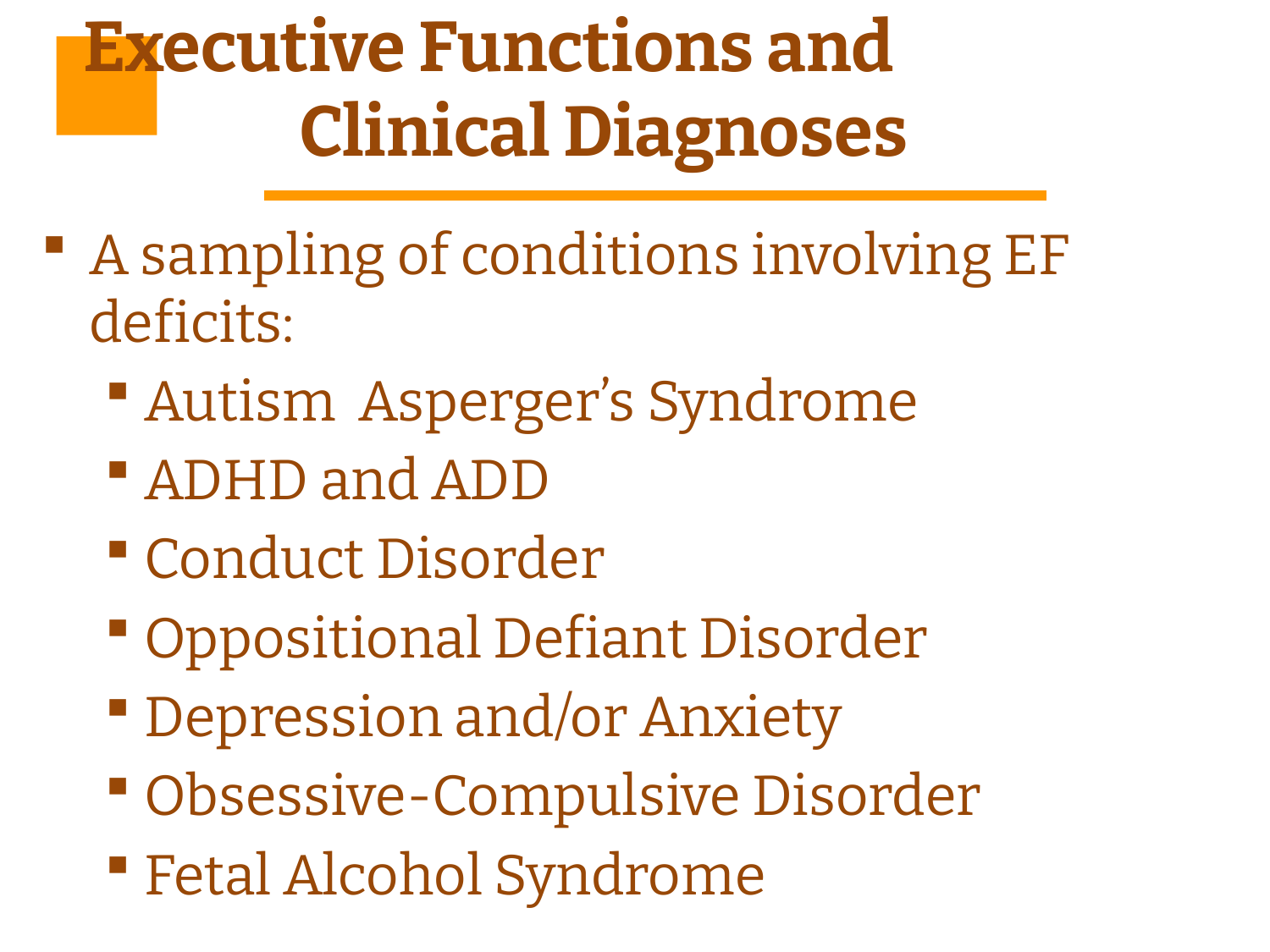

# Executive Functions and Clinical Diagnoses

A sampling of conditions involving EF deficits:
Autism  Asperger’s Syndrome
ADHD and ADD
Conduct Disorder
Oppositional Defiant Disorder
Depression and/or Anxiety
Obsessive-Compulsive Disorder
Fetal Alcohol Syndrome